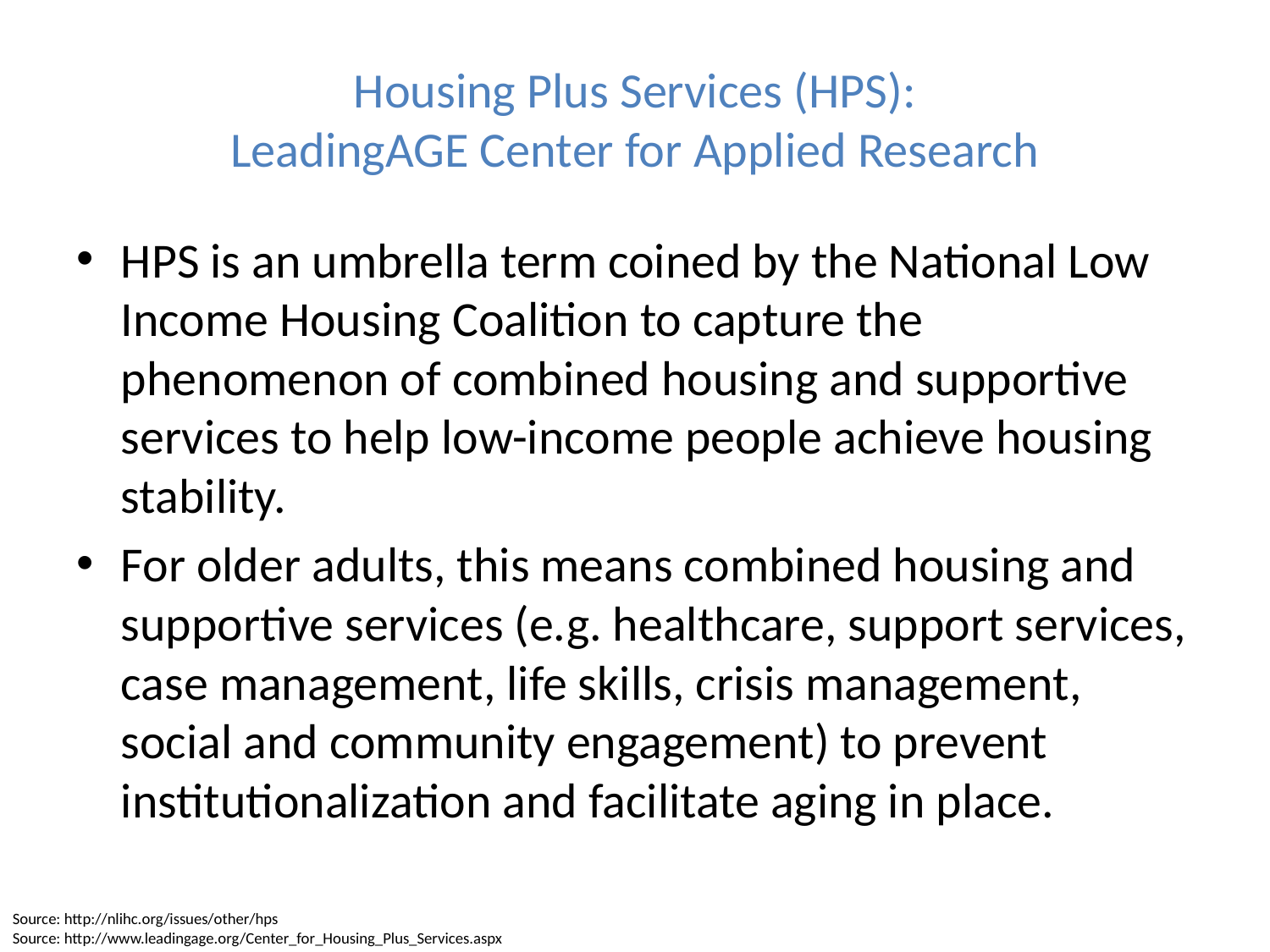

# Housing Plus Services (HPS): LeadingAGE Center for Applied Research
HPS is an umbrella term coined by the National Low Income Housing Coalition to capture the phenomenon of combined housing and supportive services to help low-income people achieve housing stability.
For older adults, this means combined housing and supportive services (e.g. healthcare, support services, case management, life skills, crisis management, social and community engagement) to prevent institutionalization and facilitate aging in place.
Source: http://nlihc.org/issues/other/hps
Source: http://www.leadingage.org/Center_for_Housing_Plus_Services.aspx